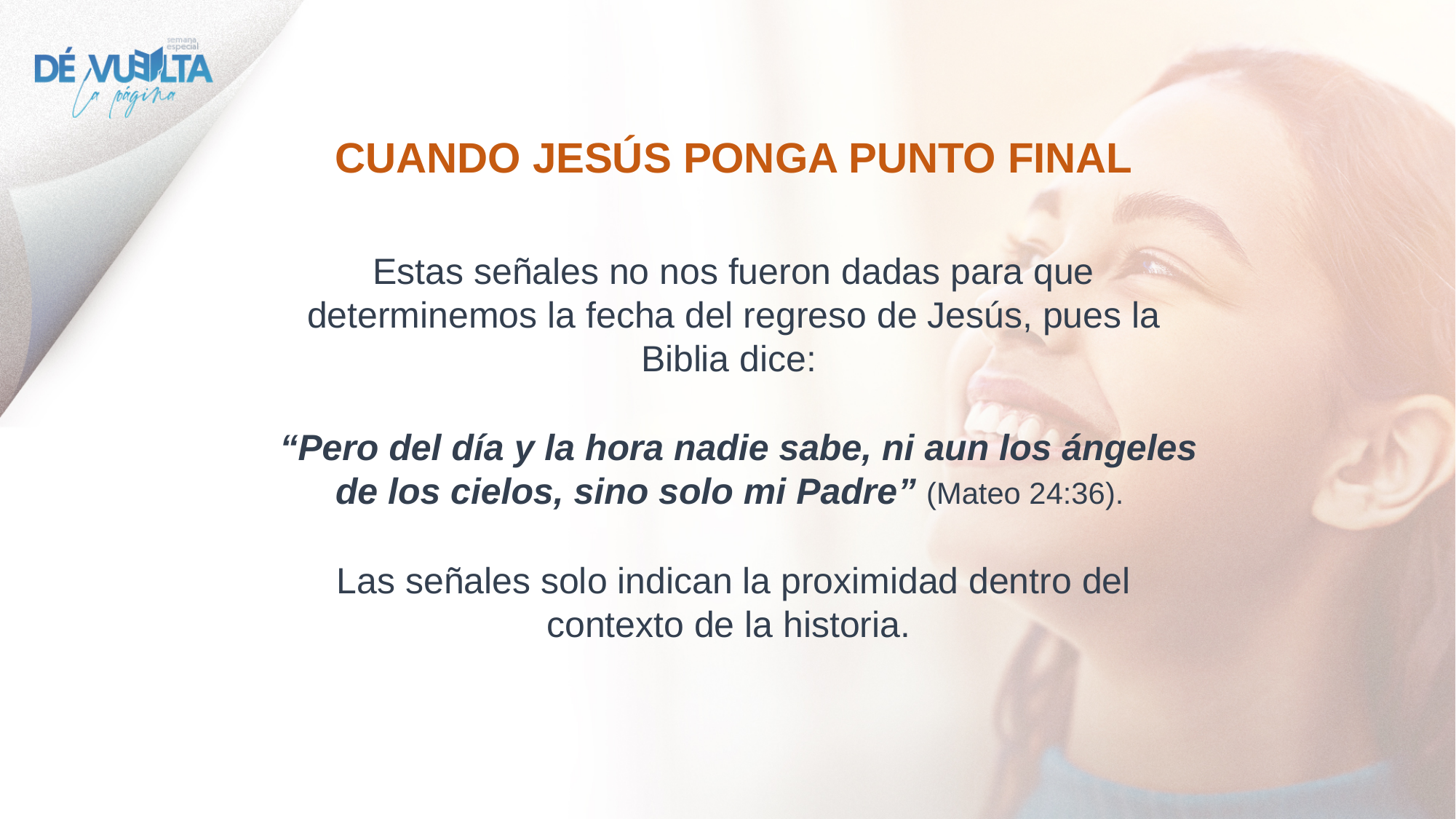

CUANDO JESÚS PONGA PUNTO FINAL

Estas señales no nos fueron dadas para que determinemos la fecha del regreso de Jesús, pues la Biblia dice:
 “Pero del día y la hora nadie sabe, ni aun los ángeles de los cielos, sino solo mi Padre” (Mateo 24:36).
Las señales solo indican la proximidad dentro del contexto de la historia.